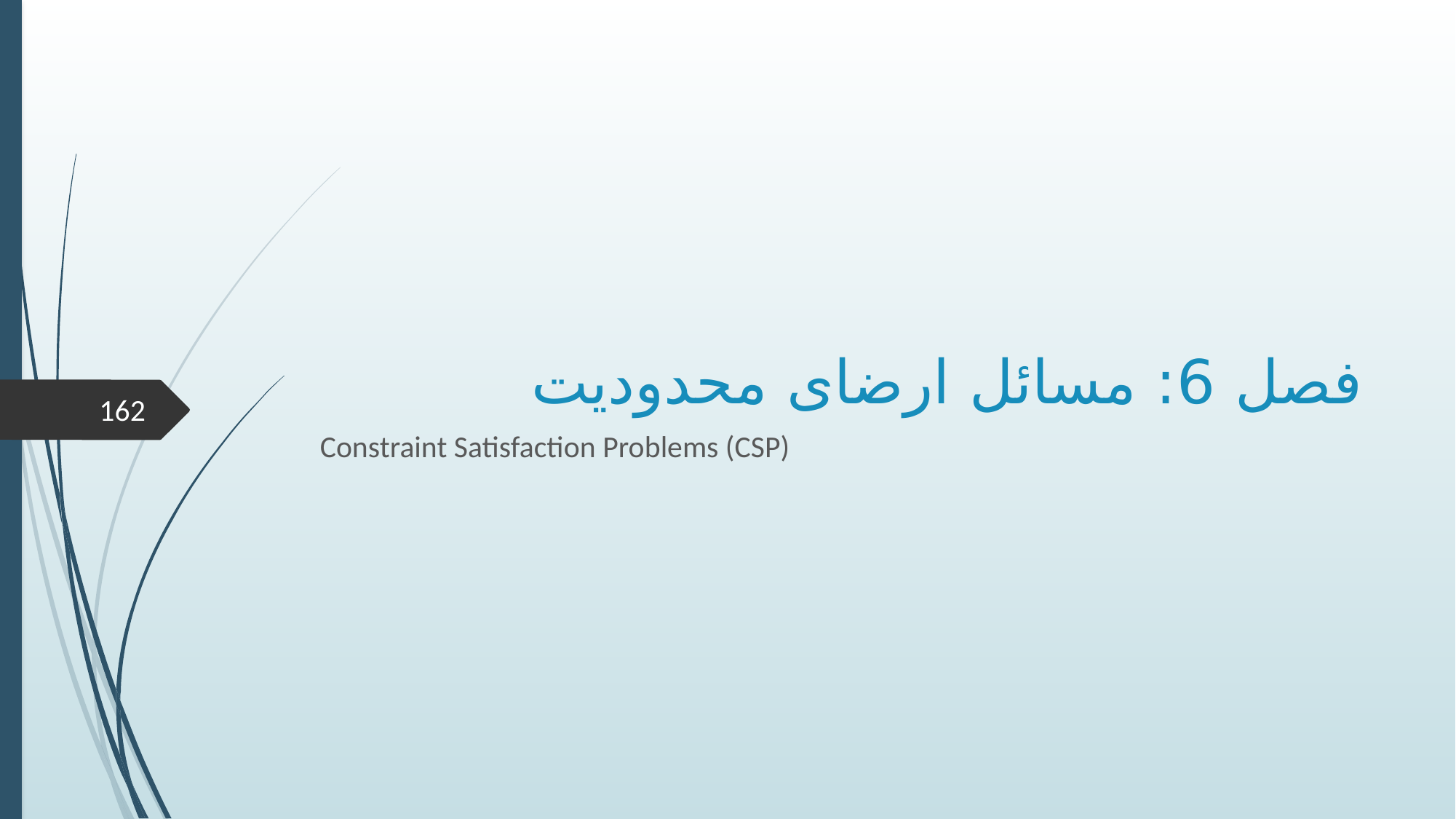

# فصل 6: مسائل ارضای محدودیت
162
Constraint Satisfaction Problems (CSP)